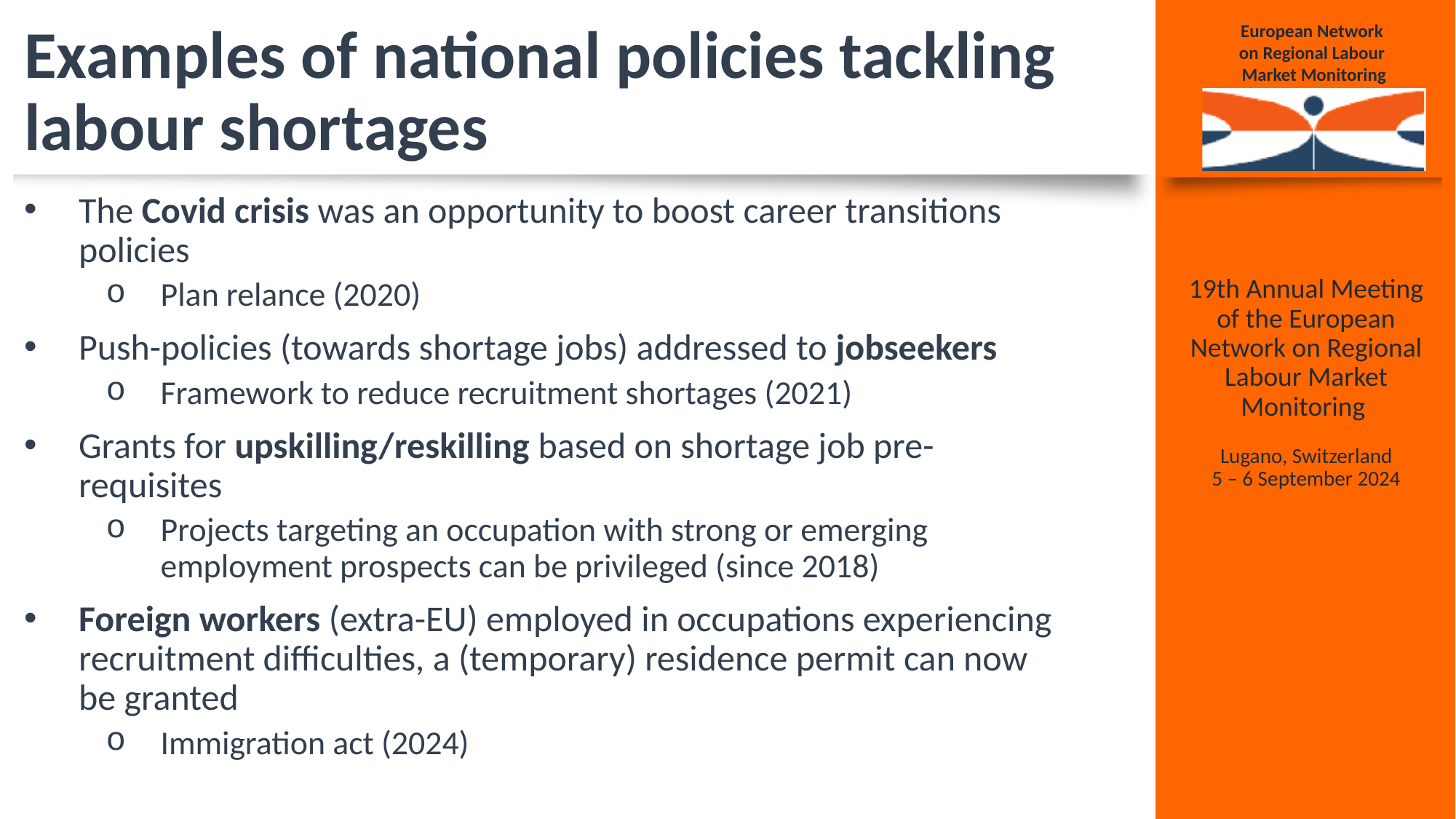

# Examples of national policies tackling labour shortages
The Covid crisis was an opportunity to boost career transitions policies
Plan relance (2020)
Push-policies (towards shortage jobs) addressed to jobseekers
Framework to reduce recruitment shortages (2021)
Grants for upskilling/reskilling based on shortage job pre-requisites
Projects targeting an occupation with strong or emerging employment prospects can be privileged (since 2018)
Foreign workers (extra-EU) employed in occupations experiencing recruitment difficulties, a (temporary) residence permit can now be granted
Immigration act (2024)